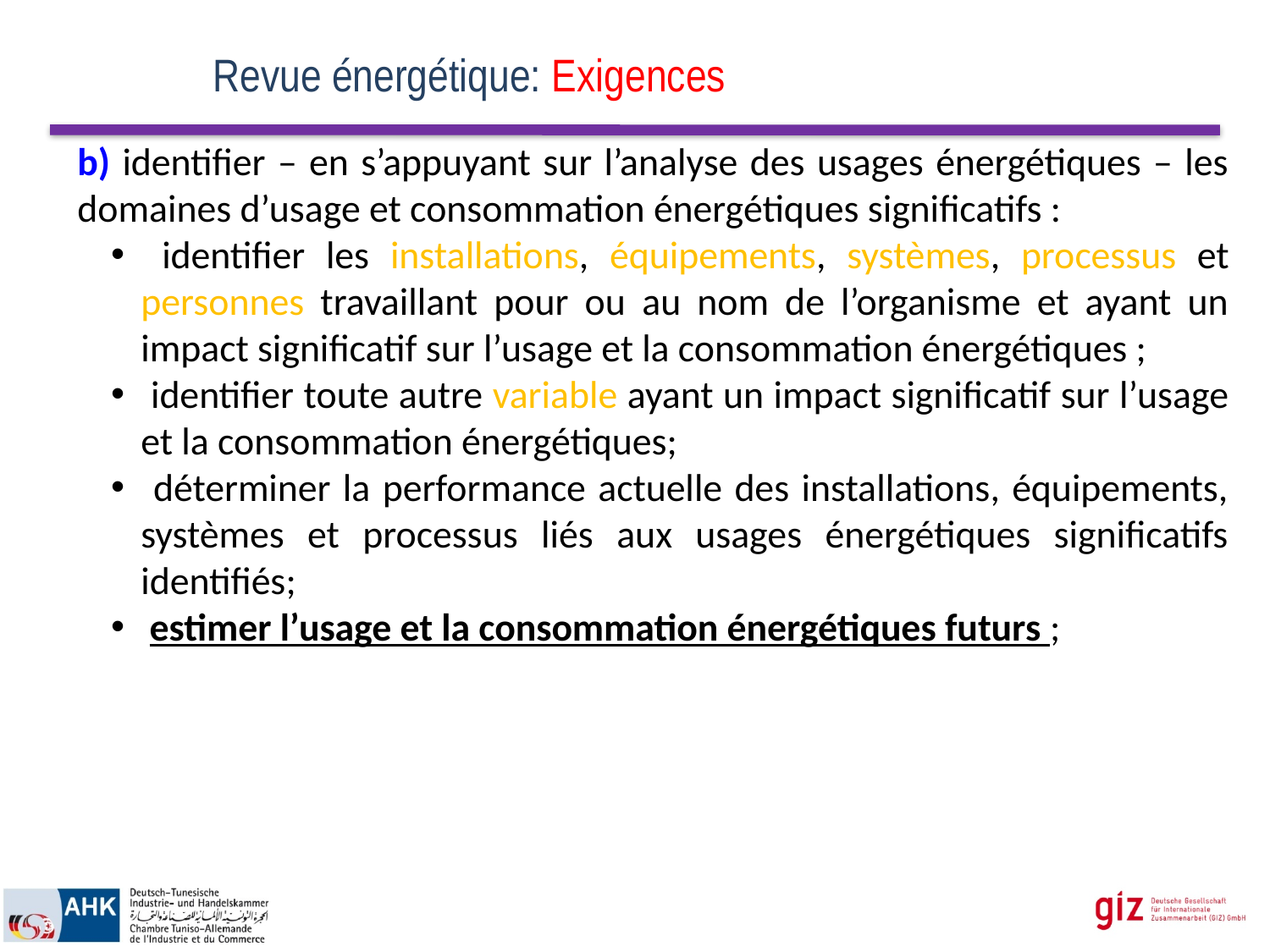

# Revue énergétique: Exigences
b) identifier – en s’appuyant sur l’analyse des usages énergétiques – les domaines d’usage et consommation énergétiques significatifs :
 identifier les installations, équipements, systèmes, processus et personnes travaillant pour ou au nom de l’organisme et ayant un impact significatif sur l’usage et la consommation énergétiques ;
 identifier toute autre variable ayant un impact significatif sur l’usage et la consommation énergétiques;
 déterminer la performance actuelle des installations, équipements, systèmes et processus liés aux usages énergétiques significatifs identifiés;
 estimer l’usage et la consommation énergétiques futurs ;